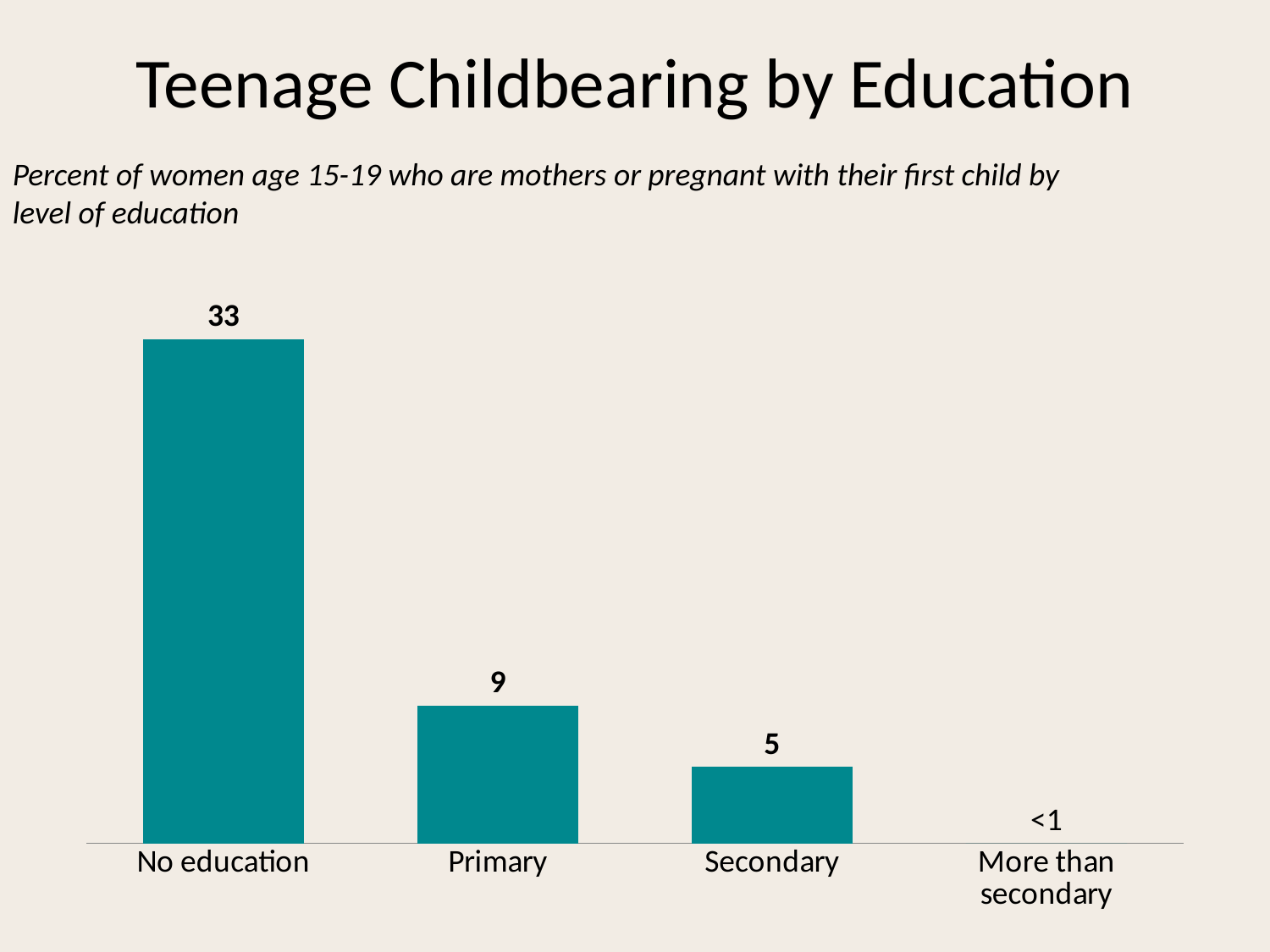

# Teenage Childbearing by Education
Percent of women age 15-19 who are mothers or pregnant with their first child by level of education

### Chart

| Category | Series 1 |
|---|---|
| No education | 33.0 |
| Primary | 9.0 |
| Secondary | 5.0 |
| More than secondary | 0.0 |